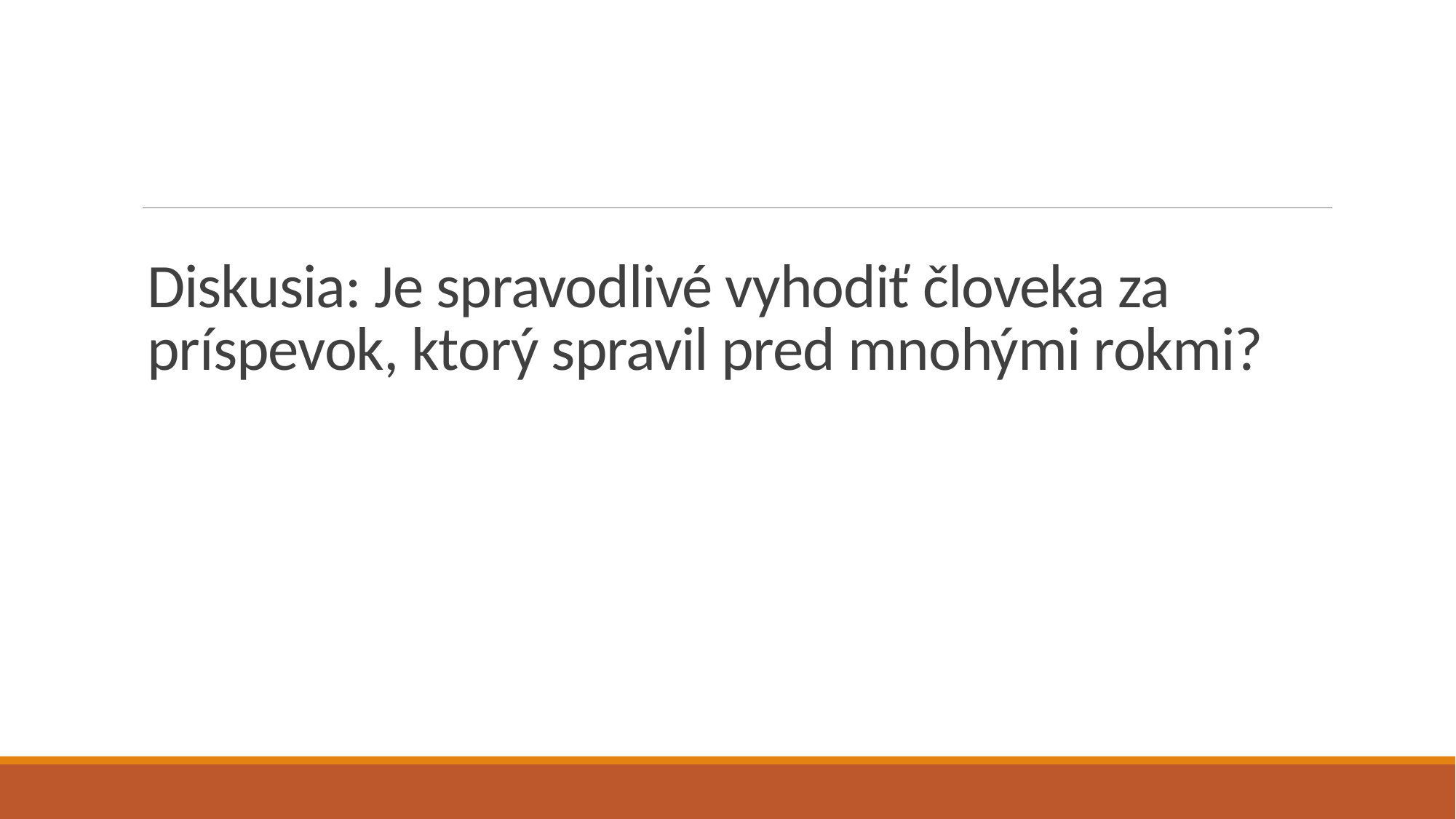

# Diskusia: Je spravodlivé vyhodiť človeka za príspevok, ktorý spravil pred mnohými rokmi?